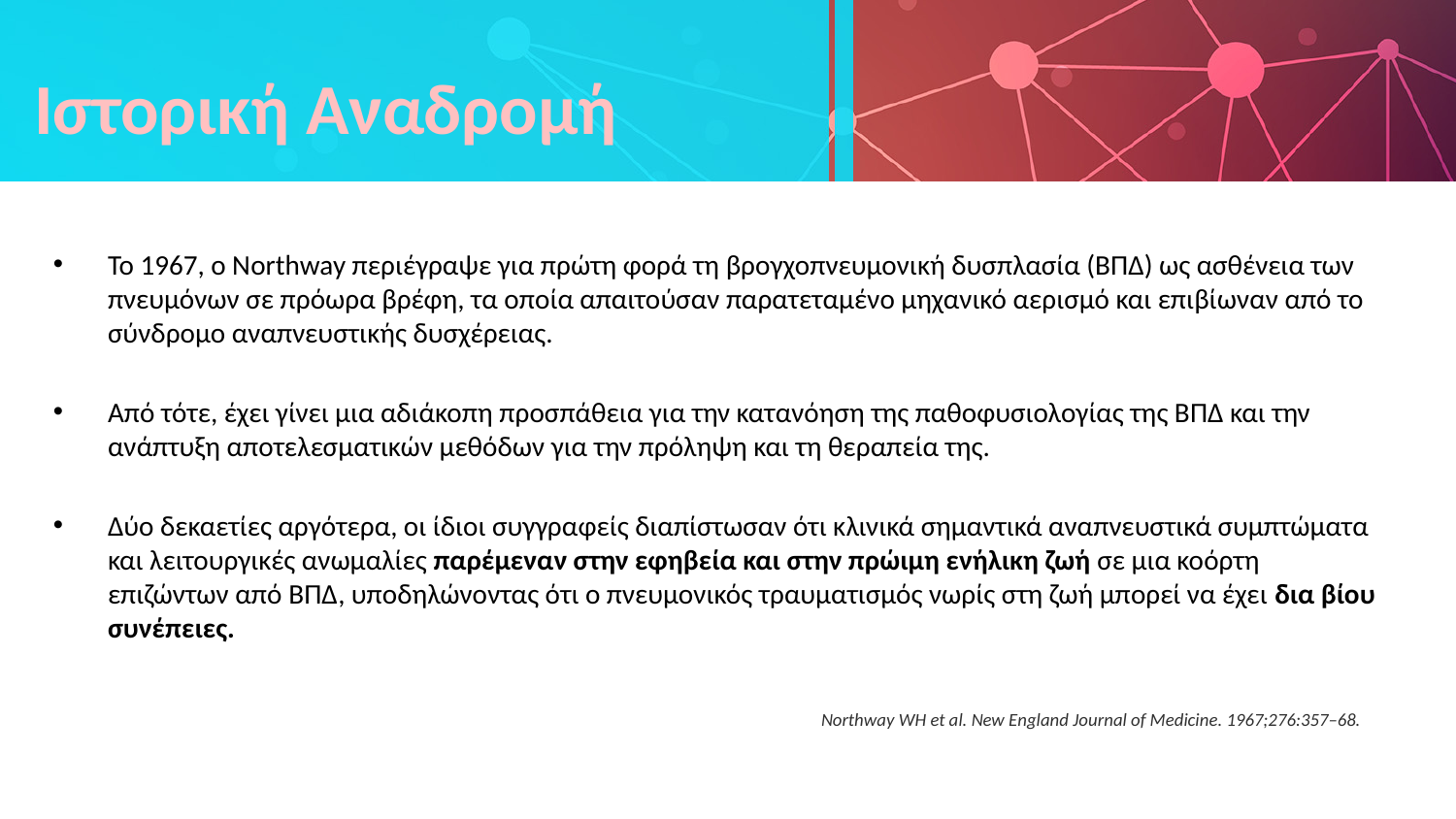

#
Ιστορική Αναδρομή
Το 1967, ο Northway περιέγραψε για πρώτη φορά τη βρογχοπνευμονική δυσπλασία (ΒΠΔ) ως ασθένεια των πνευμόνων σε πρόωρα βρέφη, τα οποία απαιτούσαν παρατεταμένο μηχανικό αερισμό και επιβίωναν από το σύνδρομο αναπνευστικής δυσχέρειας.

Από τότε, έχει γίνει μια αδιάκοπη προσπάθεια για την κατανόηση της παθοφυσιολογίας της ΒΠΔ και την ανάπτυξη αποτελεσματικών μεθόδων για την πρόληψη και τη θεραπεία της.

Δύο δεκαετίες αργότερα, οι ίδιοι συγγραφείς διαπίστωσαν ότι κλινικά σημαντικά αναπνευστικά συμπτώματα και λειτουργικές ανωμαλίες παρέμεναν στην εφηβεία και στην πρώιμη ενήλικη ζωή σε μια κοόρτη επιζώντων από ΒΠΔ, υποδηλώνοντας ότι ο πνευμονικός τραυματισμός νωρίς στη ζωή μπορεί να έχει δια βίου συνέπειες.

Northway WH et al. New England Journal of Medicine. 1967;276:357–68.